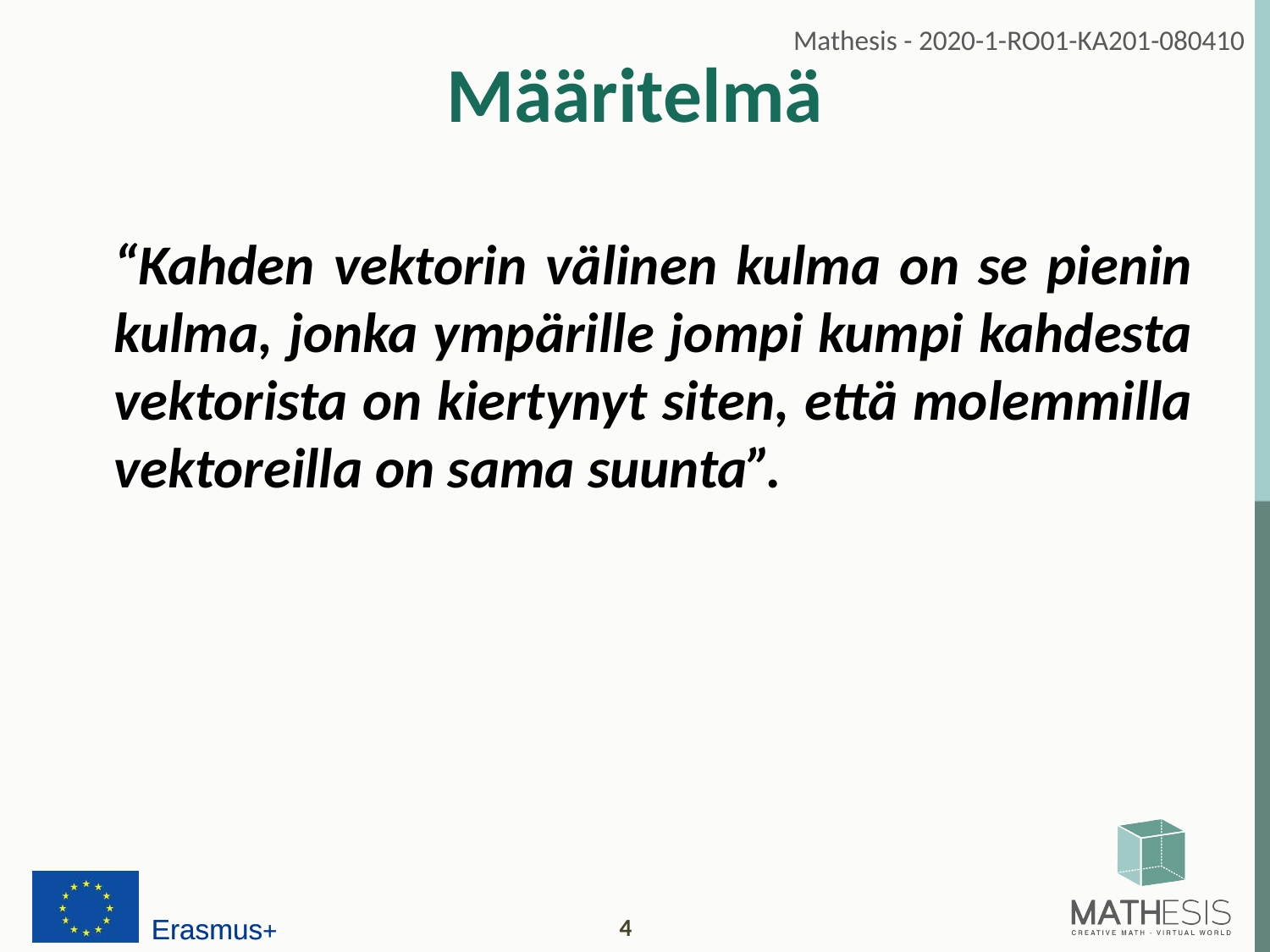

# Määritelmä
“Kahden vektorin välinen kulma on se pienin kulma, jonka ympärille jompi kumpi kahdesta vektorista on kiertynyt siten, että molemmilla vektoreilla on sama suunta”.